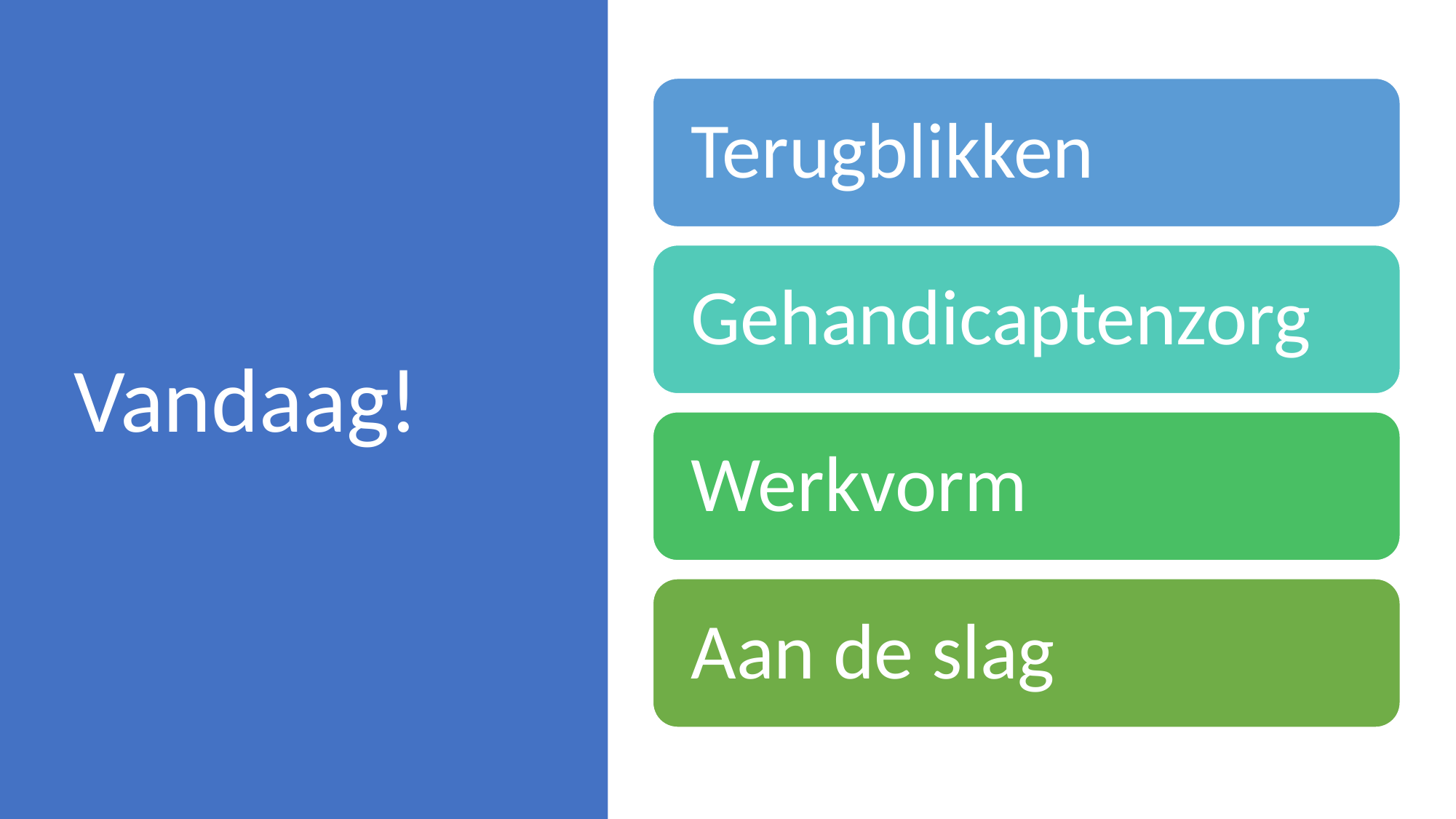

# Vandaag!
Terugblikken
Gehandicaptenzorg
Werkvorm
Aan de slag